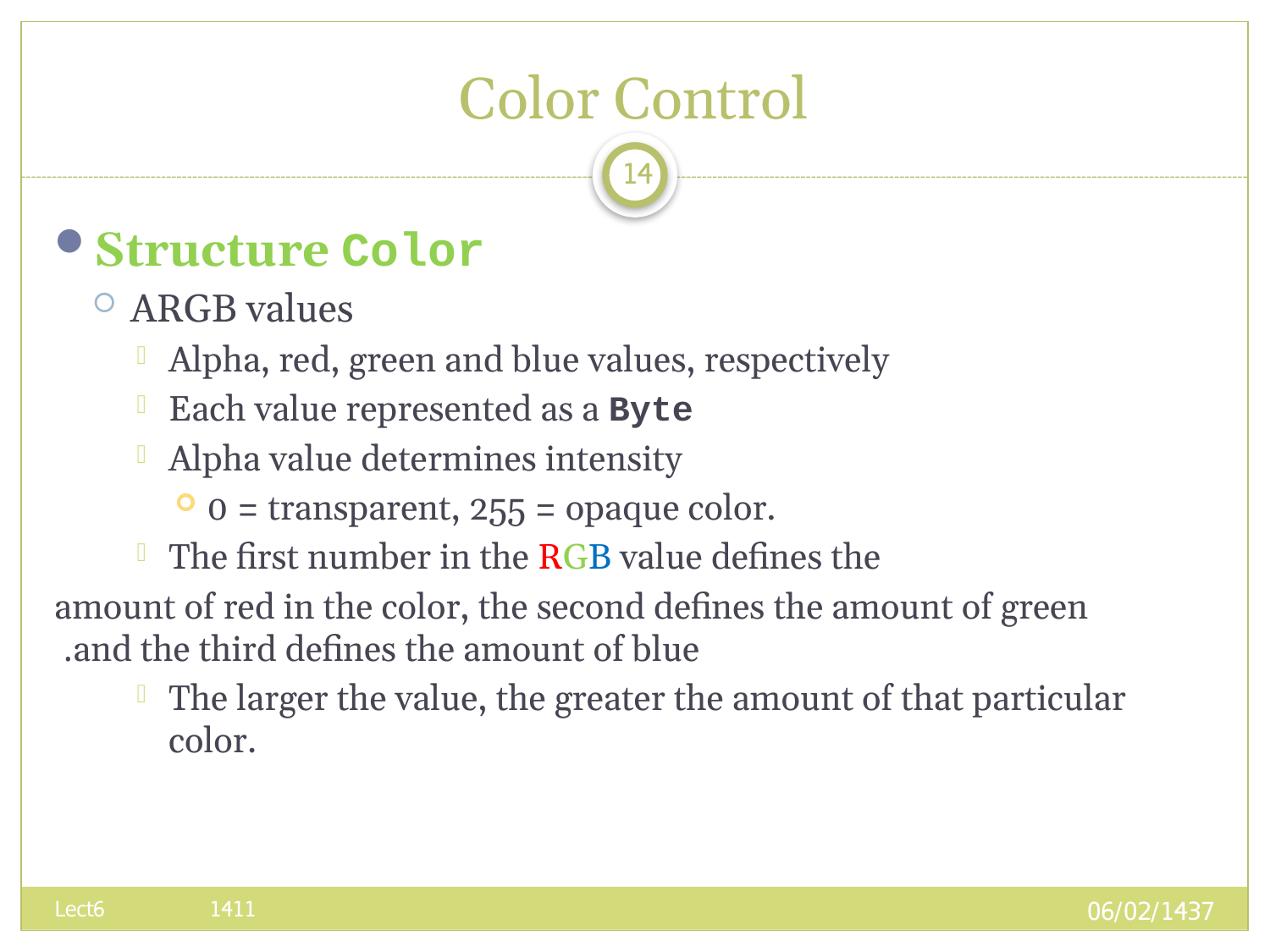

# Color Control
14
Structure Color
ARGB values
Alpha, red, green and blue values, respectively
Each value represented as a Byte
Alpha value determines intensity
0 = transparent, 255 = opaque color.
The first number in the RGB value defines the
  amount of red in the color, the second defines the amount of green and the third defines the amount of blue.
The larger the value, the greater the amount of that particular color.

06/02/1437
Lect6                1411